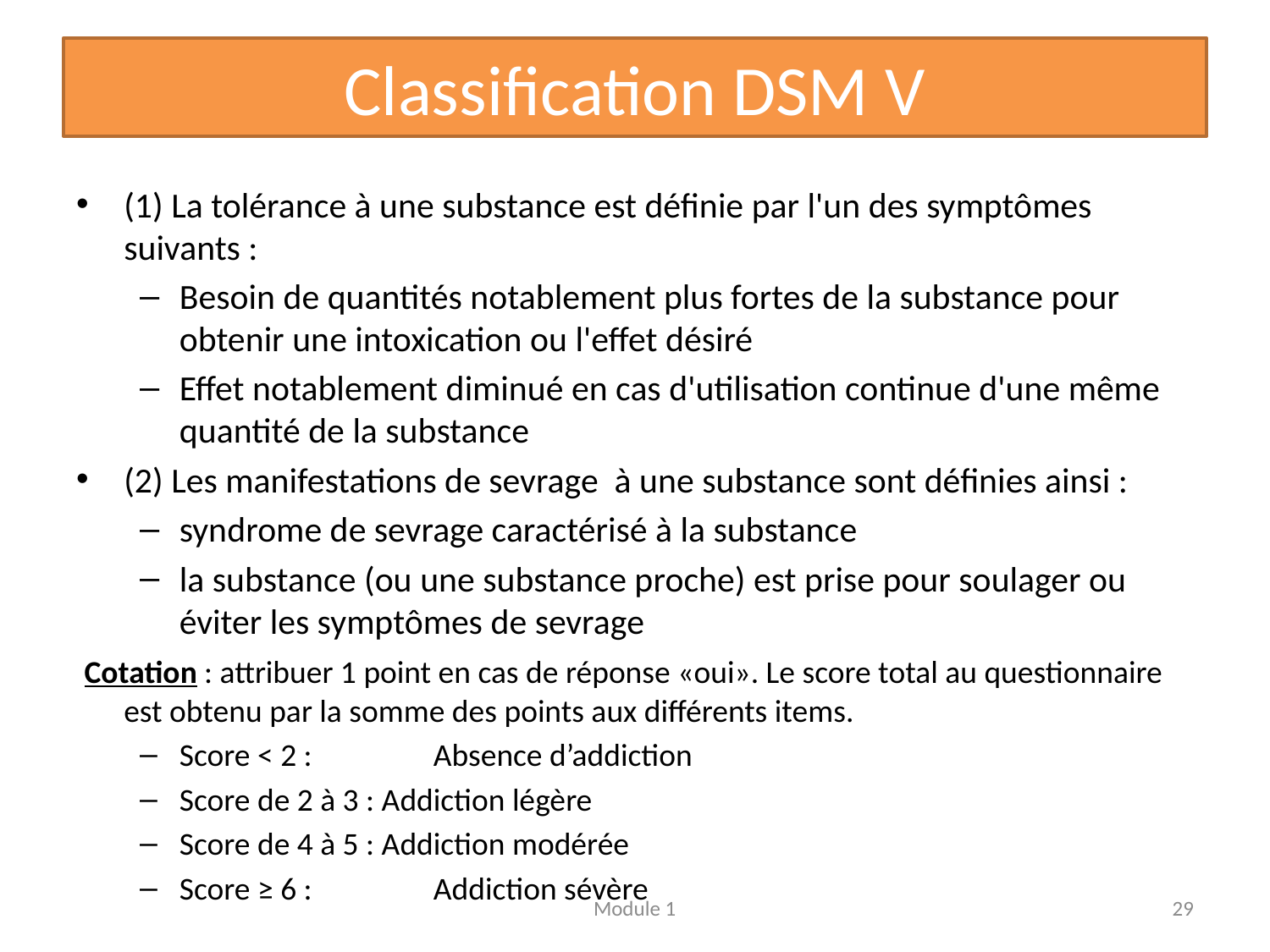

# Classification DSM V
(1) La tolérance à une substance est définie par l'un des symptômes suivants :
Besoin de quantités notablement plus fortes de la substance pour obtenir une intoxication ou l'effet désiré
Effet notablement diminué en cas d'utilisation continue d'une même quantité de la substance
(2) Les manifestations de sevrage  à une substance sont définies ainsi :
syndrome de sevrage caractérisé à la substance
la substance (ou une substance proche) est prise pour soulager ou éviter les symptômes de sevrage
 Cotation : attribuer 1 point en cas de réponse «oui». Le score total au questionnaire est obtenu par la somme des points aux différents items.
Score < 2 :	Absence d’addiction
Score de 2 à 3 : Addiction légère
Score de 4 à 5 : Addiction modérée
Score ≥ 6 :	Addiction sévère
Module 1
29